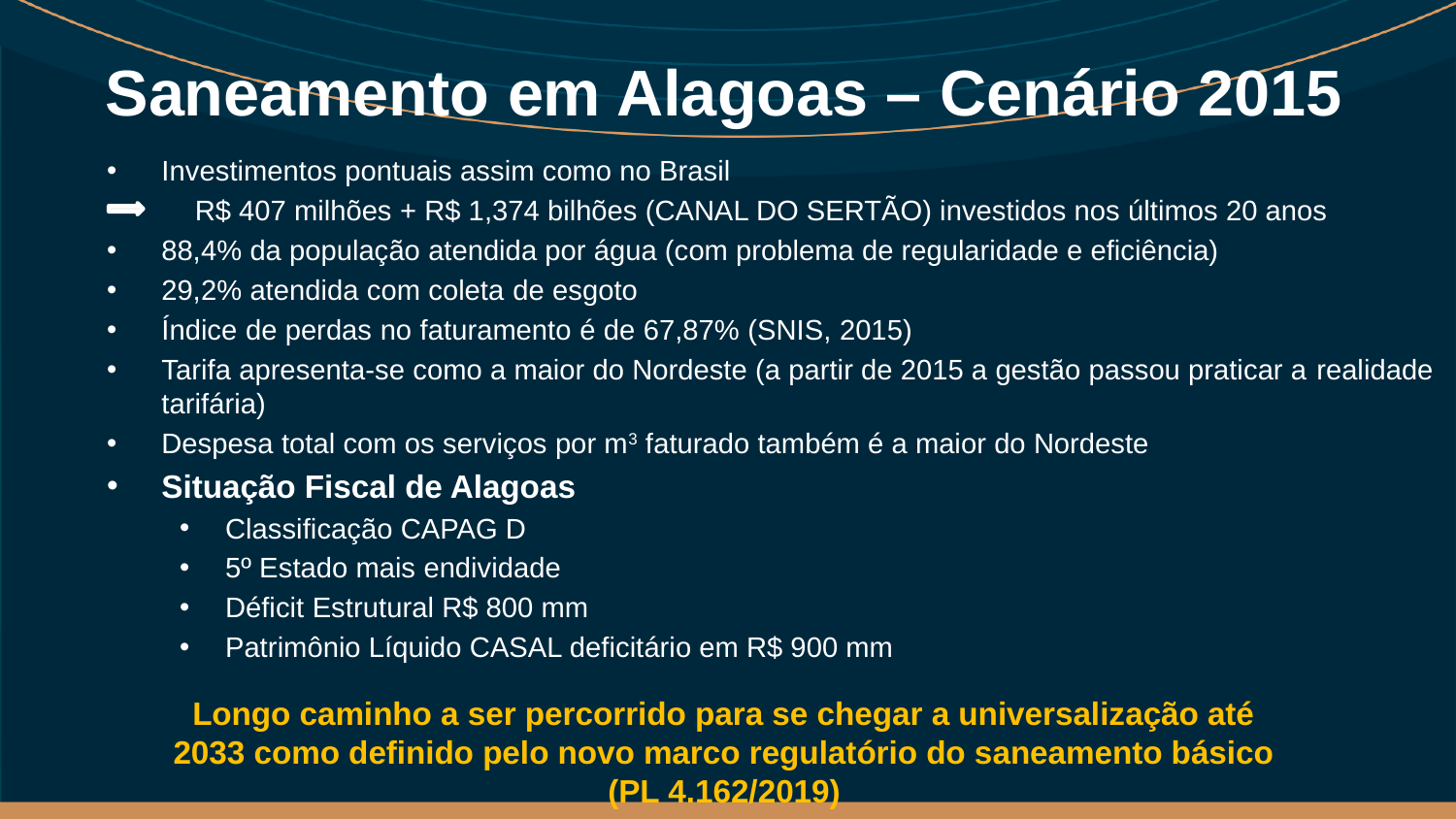

# Saneamento em Alagoas – Cenário 2015
Investimentos pontuais assim como no Brasil
           R$ 407 milhões + R$ 1,374 bilhões (CANAL DO SERTÃO) investidos nos últimos 20 anos
88,4% da população atendida por água (com problema de regularidade e eficiência)
29,2% atendida com coleta de esgoto
Índice de perdas no faturamento é de 67,87% (SNIS, 2015)
Tarifa apresenta-se como a maior do Nordeste (a partir de 2015 a gestão passou praticar a realidade tarifária)
Despesa total com os serviços por m3 faturado também é a maior do Nordeste
Situação Fiscal de Alagoas
Classificação CAPAG D
5º Estado mais endividade
Déficit Estrutural R$ 800 mm
Patrimônio Líquido CASAL deficitário em R$ 900 mm

Longo caminho a ser percorrido para se chegar a universalização até 2033 como definido pelo novo marco regulatório do saneamento básico (PL 4.162/2019)